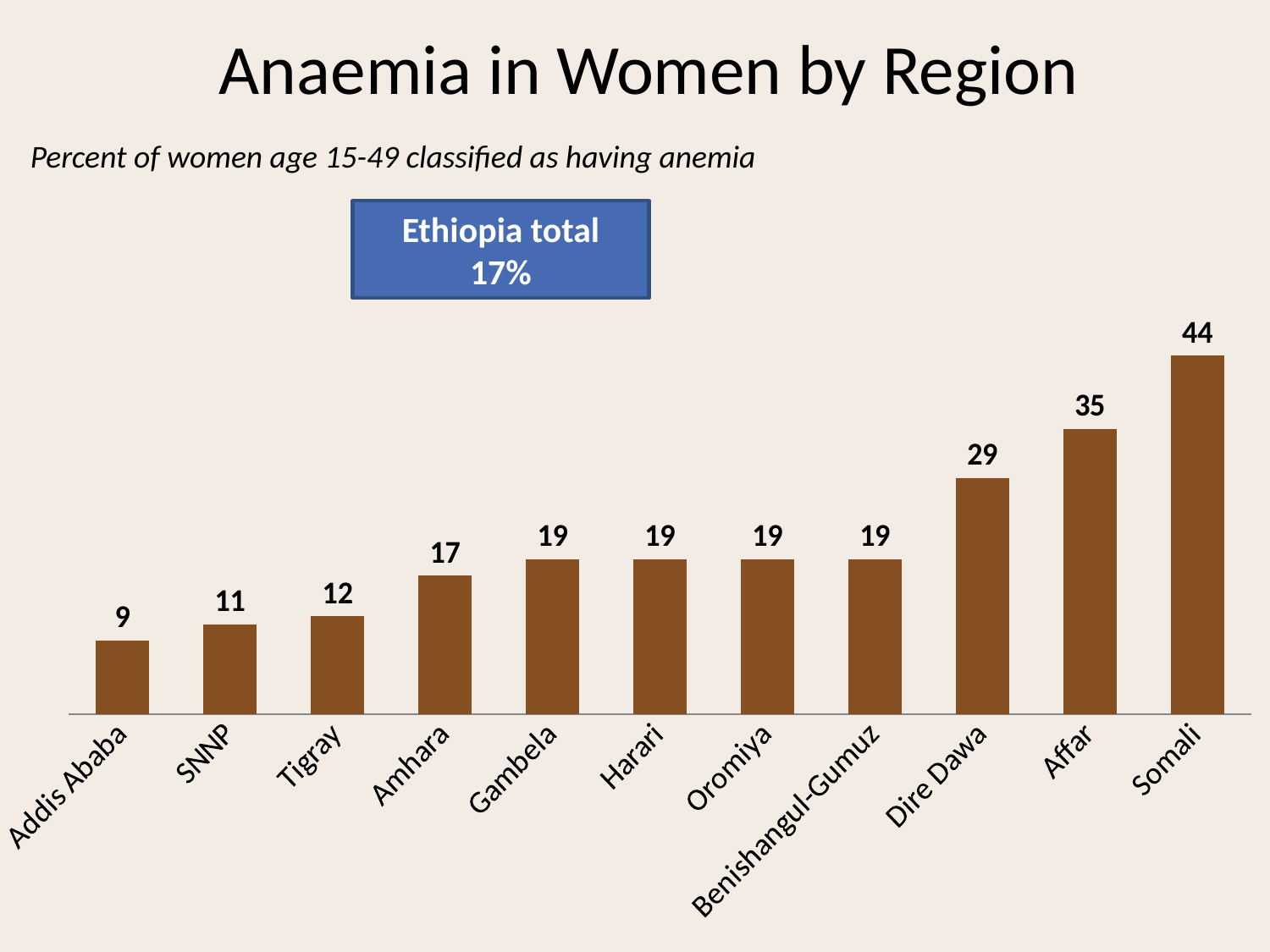

Anaemia in Women by Region
Percent of women age 15-49 classified as having anemia
Ethiopia total
17%

### Chart

| Category | Series 1 |
|---|---|
| Addis Ababa | 9.0 |
| SNNP | 11.0 |
| Tigray | 12.0 |
| Amhara | 17.0 |
| Gambela | 19.0 |
| Harari | 19.0 |
| Oromiya | 19.0 |
| Benishangul-Gumuz | 19.0 |
| Dire Dawa | 29.0 |
| Affar | 35.0 |
| Somali | 44.0 |